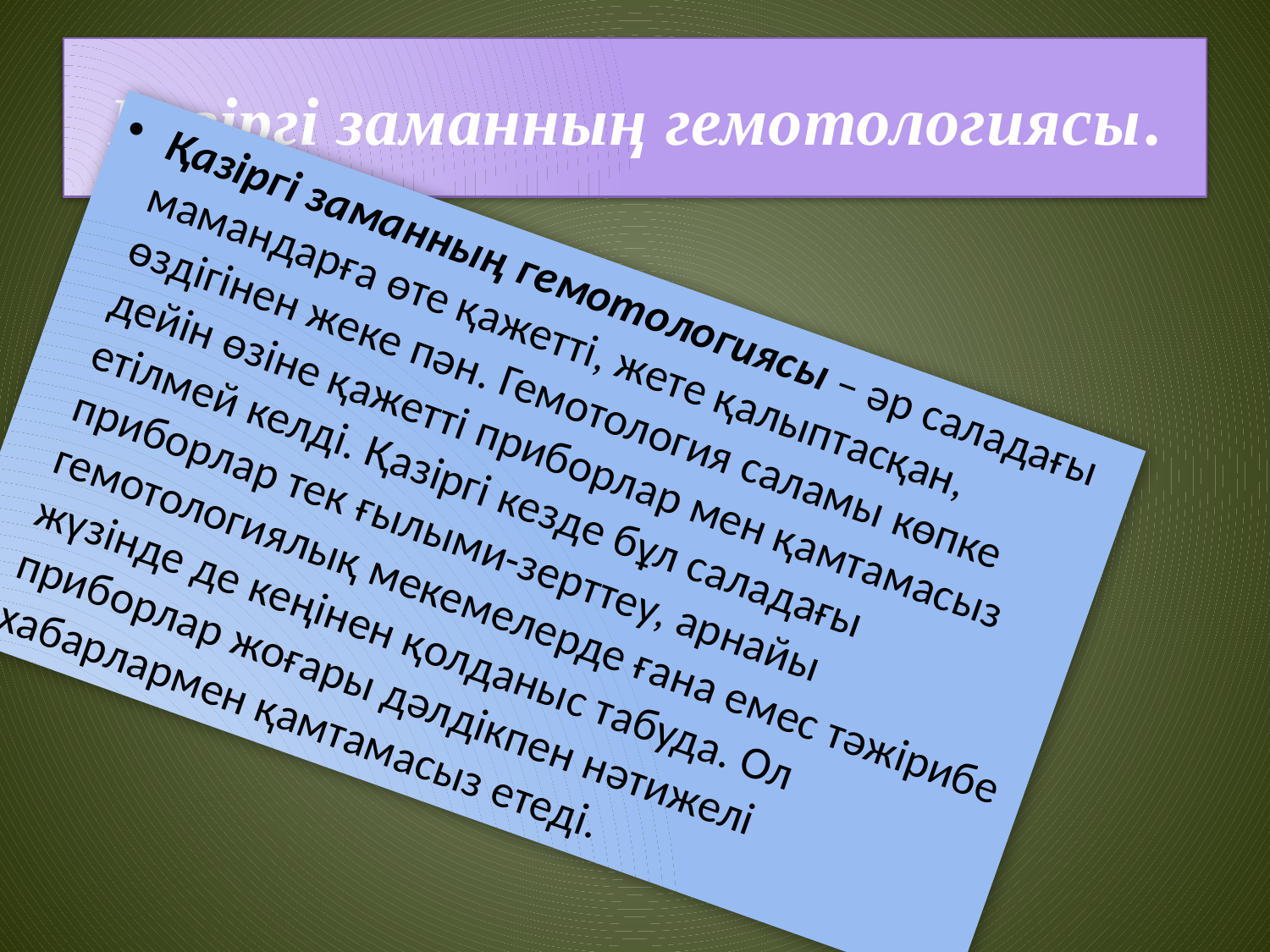

# Қазіргі заманның гемотологиясы.
Қазіргі заманның гемотологиясы – әр саладағы мамандарға өте қажетті, жете қалыптасқан, өздігінен жеке пән. Гемотология саламы көпке дейін өзіне қажетті приборлар мен қамтамасыз етілмей келді. Қазіргі кезде бұл саладағы приборлар тек ғылыми-зерттеу, арнайы гемотологиялық мекемелерде ғана емес тәжірибе жүзінде де кеңінен қолданыс табуда. Ол приборлар жоғары дәлдікпен нәтижелі хабарлармен қамтамасыз етеді.